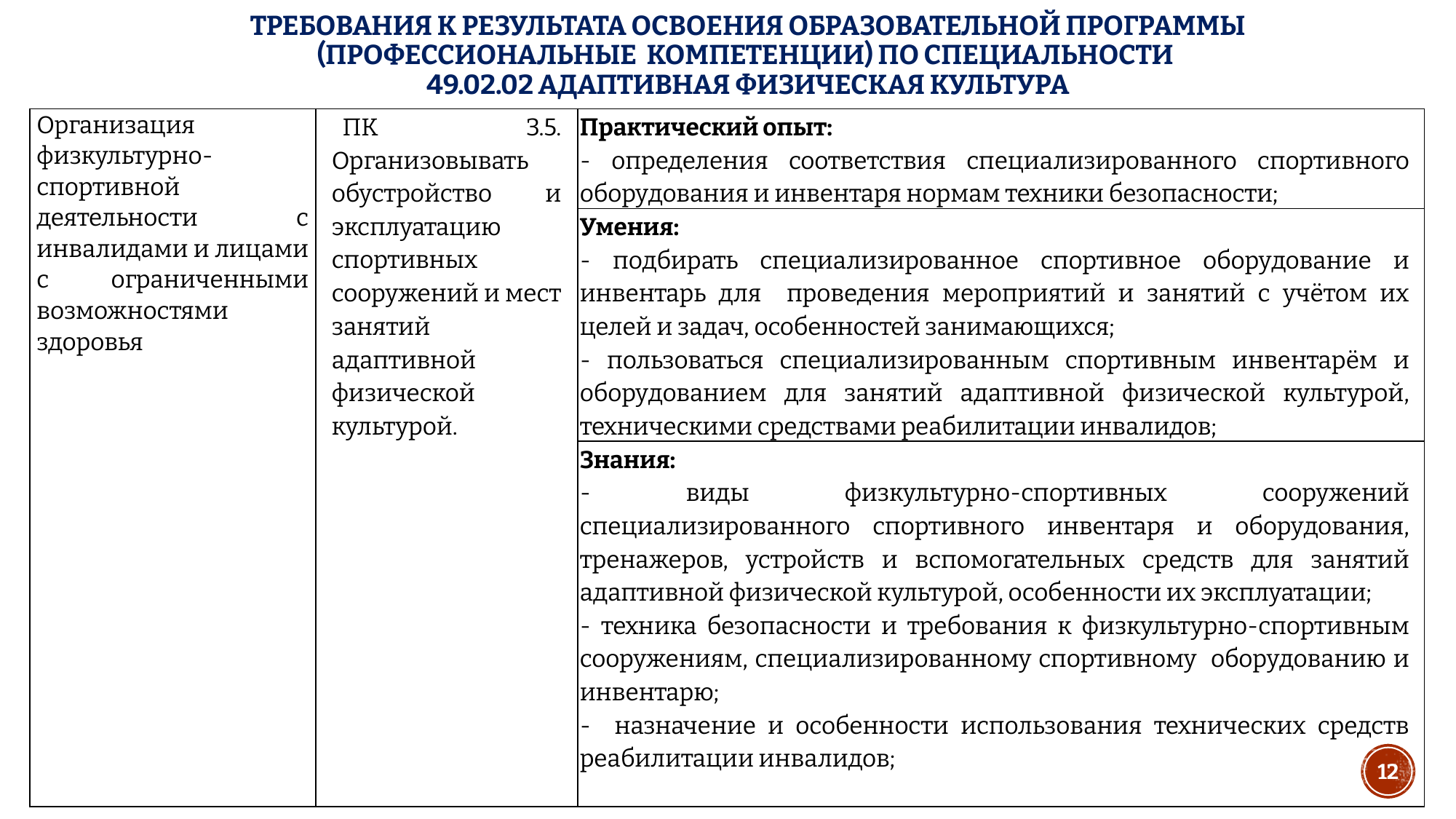

# Требования к результата освоения образовательной программы (профессиональные  компетенции) по специальности 49.02.02 Адаптивная Физическая культура
| Организация физкультурно-спортивной деятельности с инвалидами и лицами с ограниченными возможностями здоровья | ПК 3.5. Организовывать обустройство и эксплуатацию спортивных сооружений и мест занятий адаптивной физической культурой. | Практический опыт: - определения соответствия специализированного спортивного оборудования и инвентаря нормам техники безопасности; |
| --- | --- | --- |
|  |  | Умения: - подбирать специализированное спортивное оборудование и инвентарь для проведения мероприятий и занятий с учётом их целей и задач, особенностей занимающихся; - пользоваться специализированным спортивным инвентарём и оборудованием для занятий адаптивной физической культурой, техническими средствами реабилитации инвалидов; |
|  |  | Знания: - виды физкультурно-спортивных сооружений специализированного спортивного инвентаря и оборудования, тренажеров, устройств и вспомогательных средств для занятий адаптивной физической культурой, особенности их эксплуатации; - техника безопасности и требования к физкультурно-спортивным сооружениям, специализированному спортивному оборудованию и инвентарю; - назначение и особенности использования технических средств реабилитации инвалидов; |
12